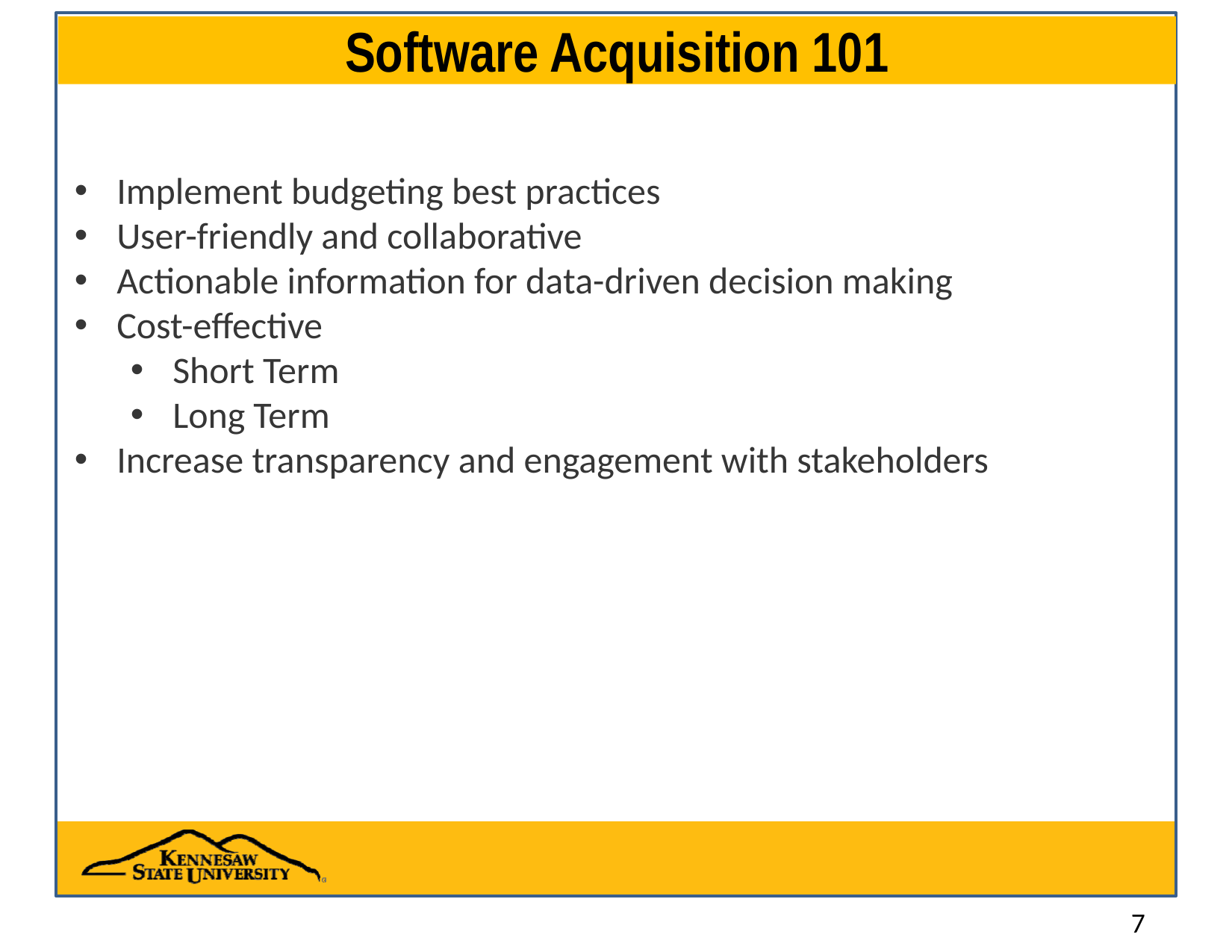

# Software Acquisition 101
Implement budgeting best practices
User-friendly and collaborative
Actionable information for data-driven decision making
Cost-effective
Short Term
Long Term
Increase transparency and engagement with stakeholders